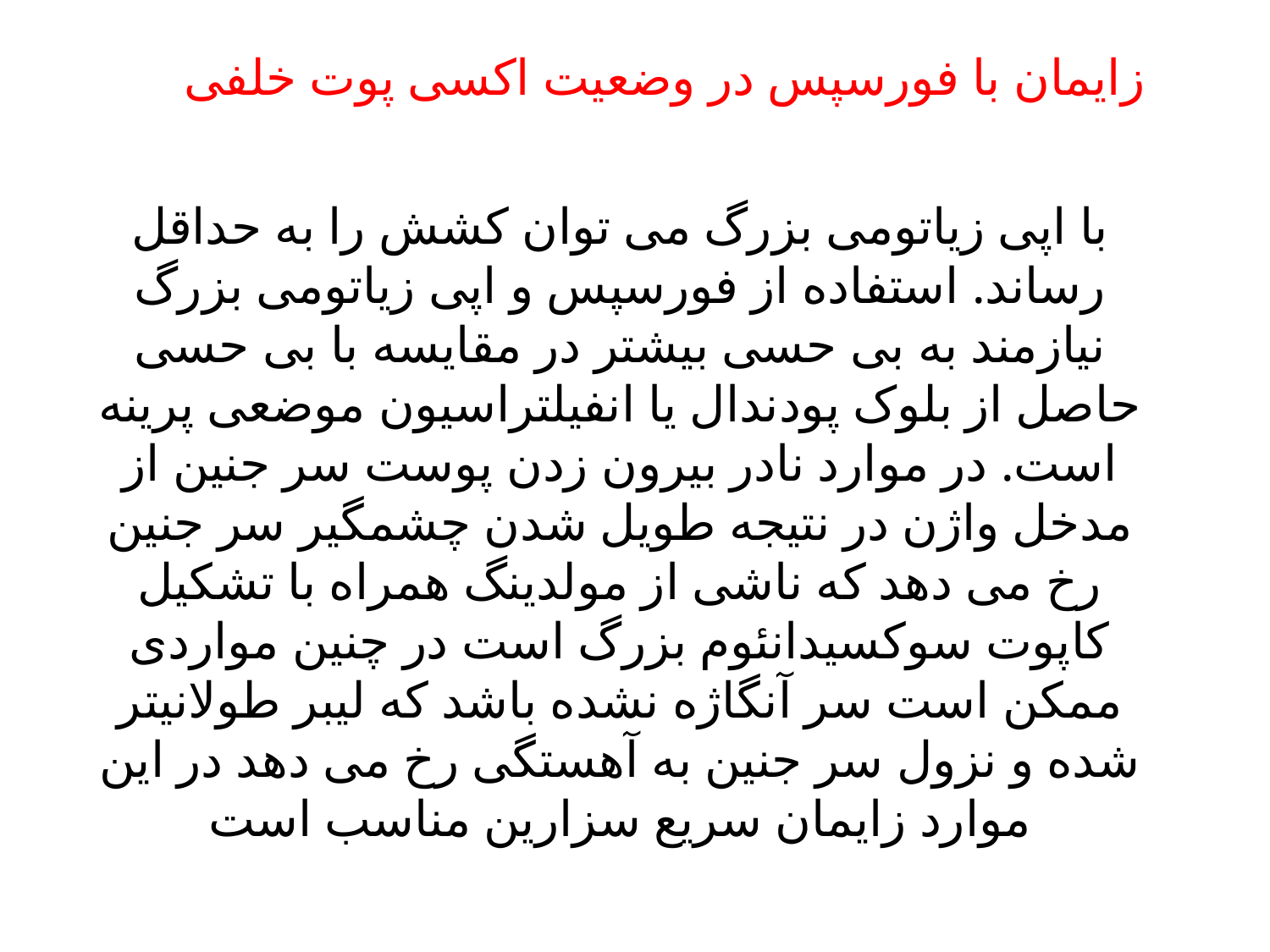

زایمان با فورسپس در وضعیت اکسی پوت خلفی
با اپی زیاتومی بزرگ می توان کشش را به حداقل رساند. استفاده از فورسپس و اپی زیاتومی بزرگ نیازمند به بی حسی بیشتر در مقایسه با بی حسی حاصل از بلوک پودندال یا انفیلتراسیون موضعی پرینه است. در موارد نادر بیرون زدن پوست سر جنین از مدخل واژن در نتیجه طویل شدن چشمگیر سر جنین رخ می دهد که ناشی از مولدینگ همراه با تشکیل کاپوت سوکسیدانئوم بزرگ است در چنین مواردی ممکن است سر آنگاژه نشده باشد که لیبر طولانیتر شده و نزول سر جنین به آهستگی رخ می دهد در این موارد زایمان سریع سزارین مناسب است